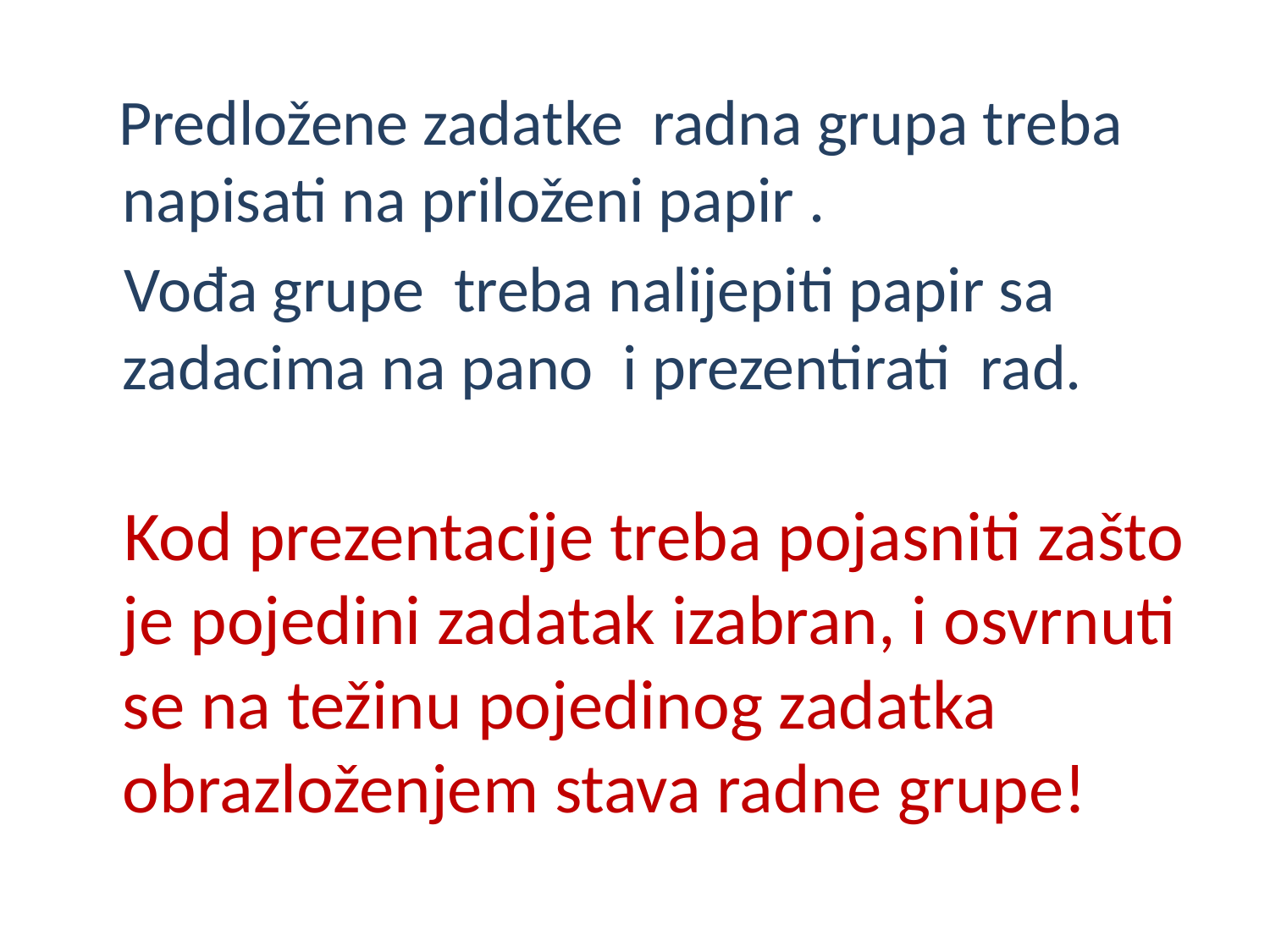

Predložene zadatke  radna grupa treba  napisati na priloženi papir .
    Vođa grupe  treba nalijepiti papir sa zadacima na pano  i prezentirati  rad.

    Kod prezentacije treba pojasniti zašto je pojedini zadatak izabran, i osvrnuti se na težinu pojedinog zadatka obrazloženjem stava radne grupe!